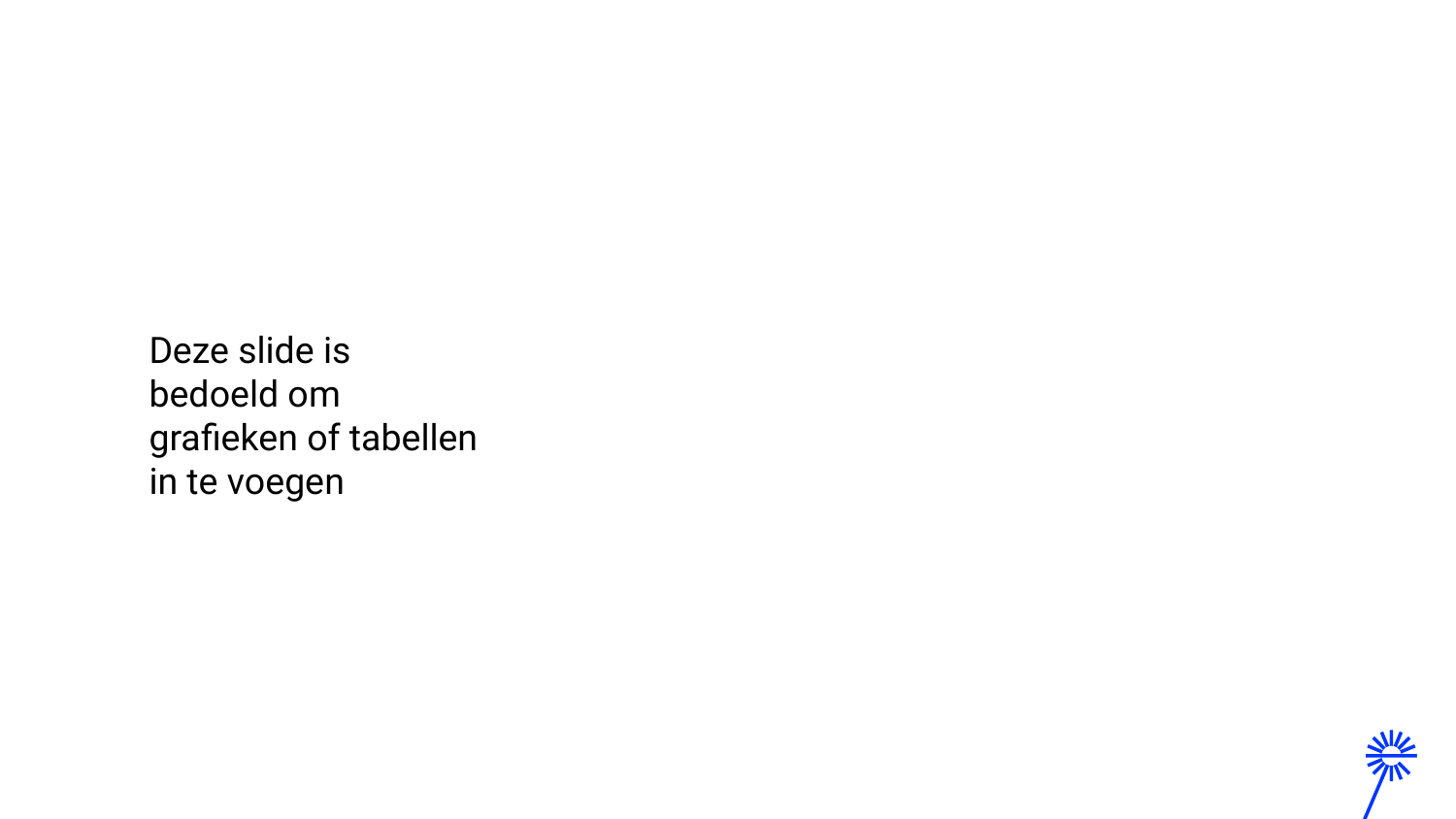

#

Deze slide is  bedoeld om  grafieken of tabellen in te voegen